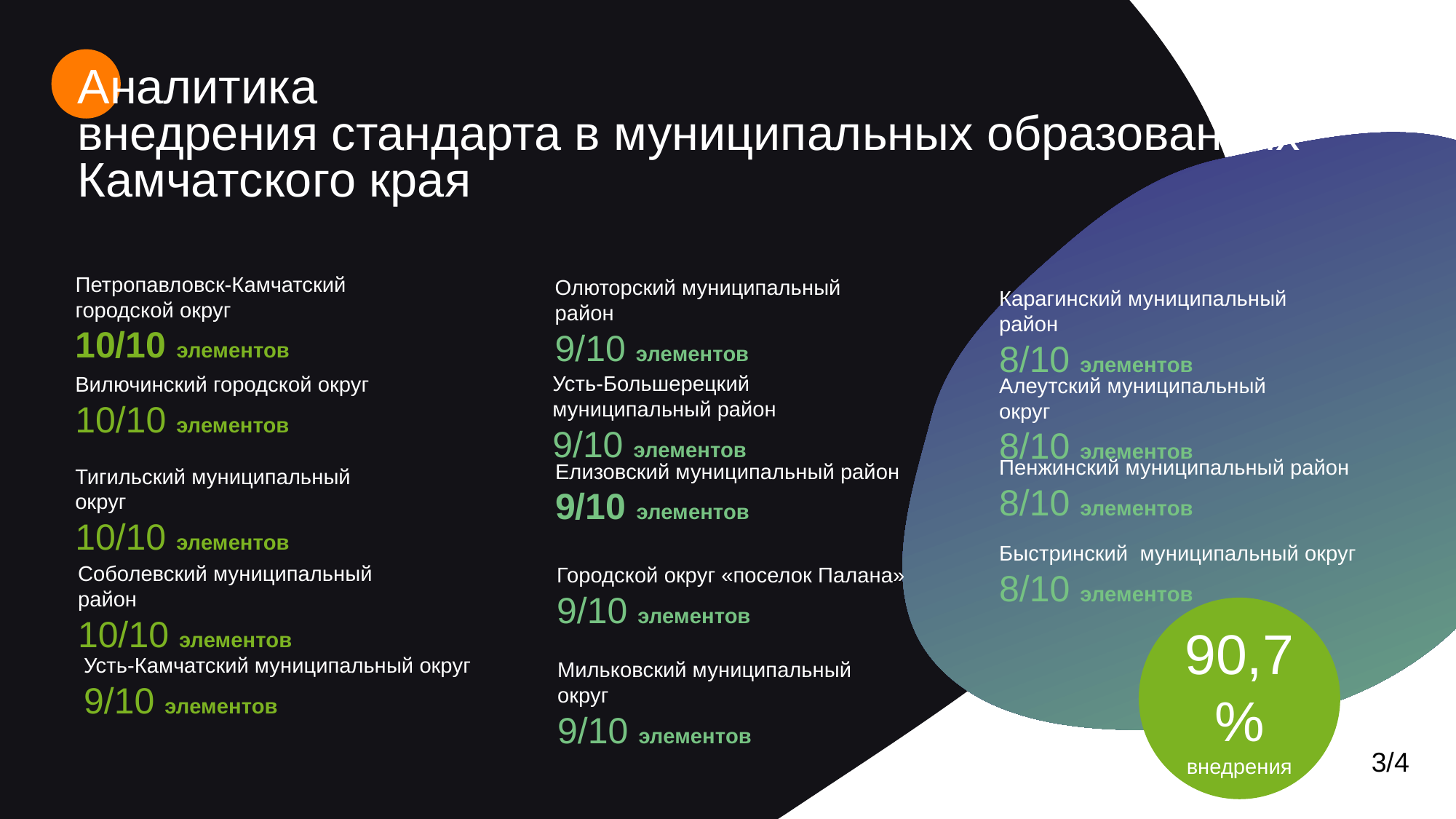

Аналитика
внедрения стандарта в муниципальных образованиях
Камчатского края

Петропавловск-Камчатский городской округ
10/10 элементов
Олюторский муниципальный район
9/10 элементов
Карагинский муниципальный район
8/10 элементов
Усть-Большерецкий муниципальный район
9/10 элементов
Вилючинский городской округ
10/10 элементов
Алеутский муниципальный округ
8/10 элементов
Пенжинский муниципальный район
8/10 элементов
Елизовский муниципальный район
9/10 элементов
Тигильский муниципальный округ
10/10 элементов
Быстринский  муниципальный округ
8/10 элементов
Соболевский муниципальный район
10/10 элементов
Городской округ «поселок Палана»
9/10 элементов
90,7%
внедрения
Усть-Камчатский муниципальный округ
9/10 элементов
Мильковский муниципальный округ
9/10 элементов
3/4